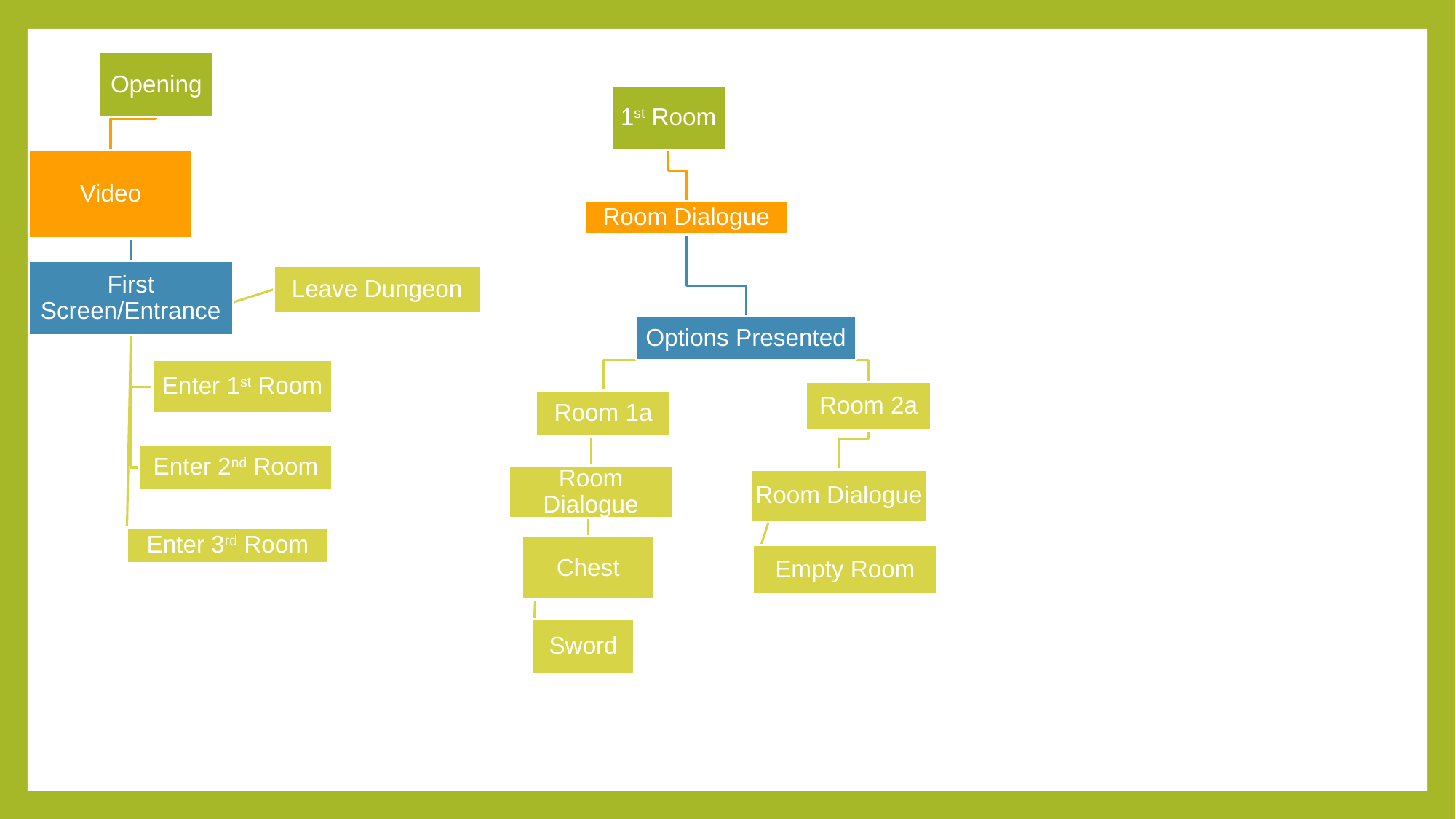

Opening
Video
First Screen/Entrance
Enter 1st Room
Enter 2nd Room
Enter 3rd Room
Leave Dungeon
1st Room
Room Dialogue
Options Presented
Room 1a
Room Dialogue
Chest
Sword
Room 2a
Room Dialogue
Empty Room